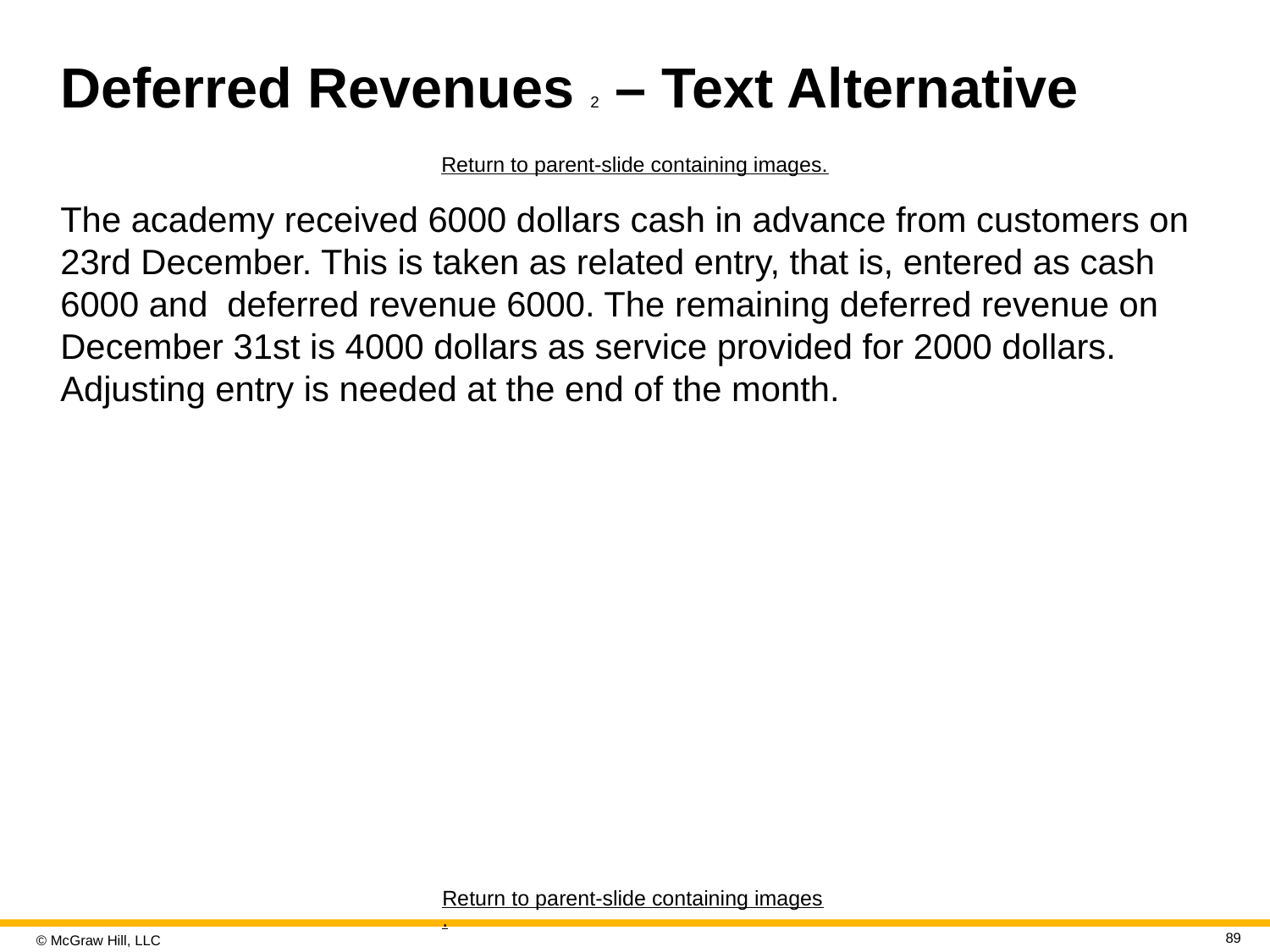

# Deferred Revenues 2 – Text Alternative
Return to parent-slide containing images.
The academy received 6000 dollars cash in advance from customers on 23rd December. This is taken as related entry, that is, entered as cash 6000 and  deferred revenue 6000. The remaining deferred revenue on December 31st is 4000 dollars as service provided for 2000 dollars. Adjusting entry is needed at the end of the month.
Return to parent-slide containing images.
89